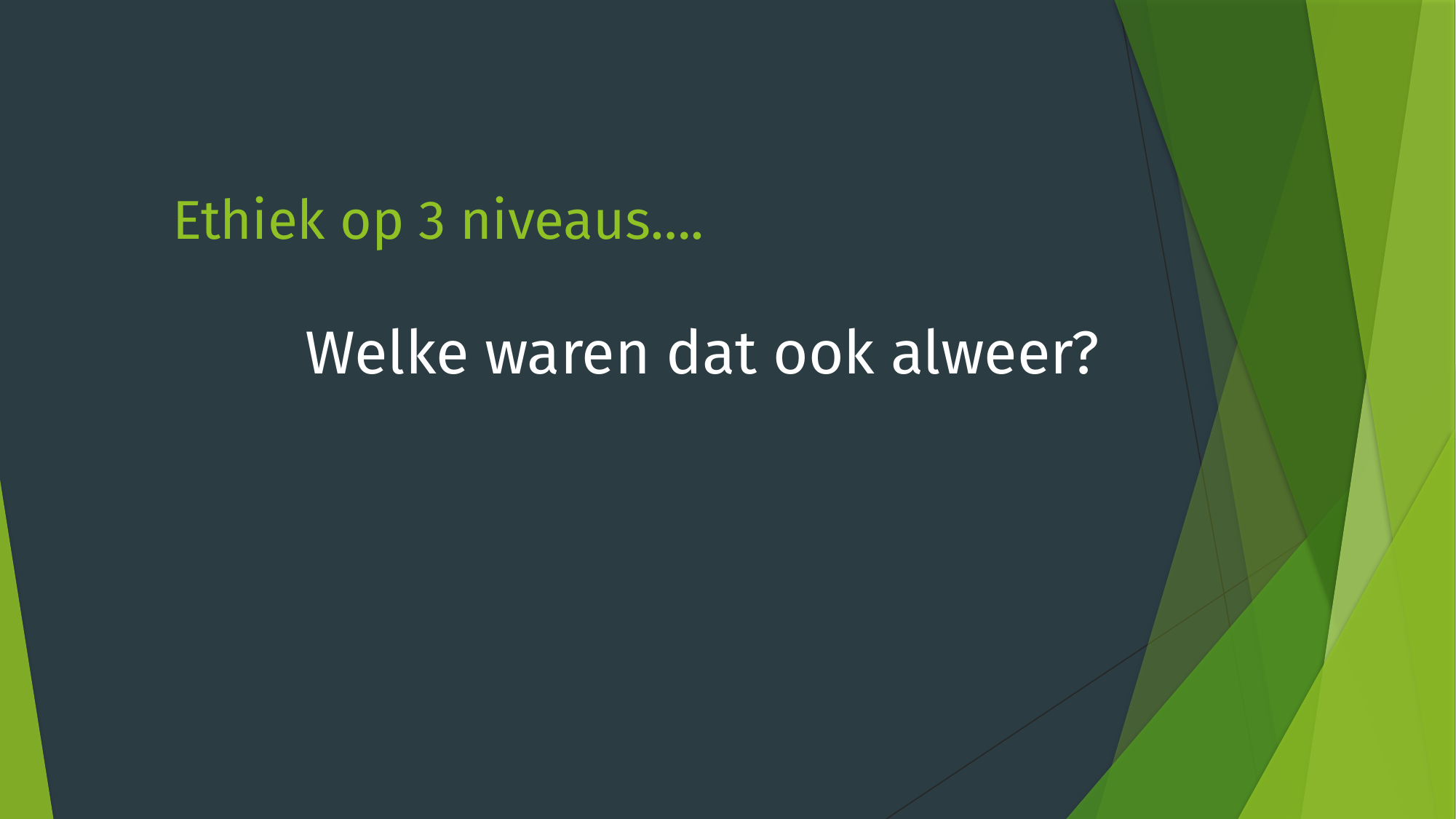

# Ethiek op 3 niveaus….
	Welke waren dat ook alweer?